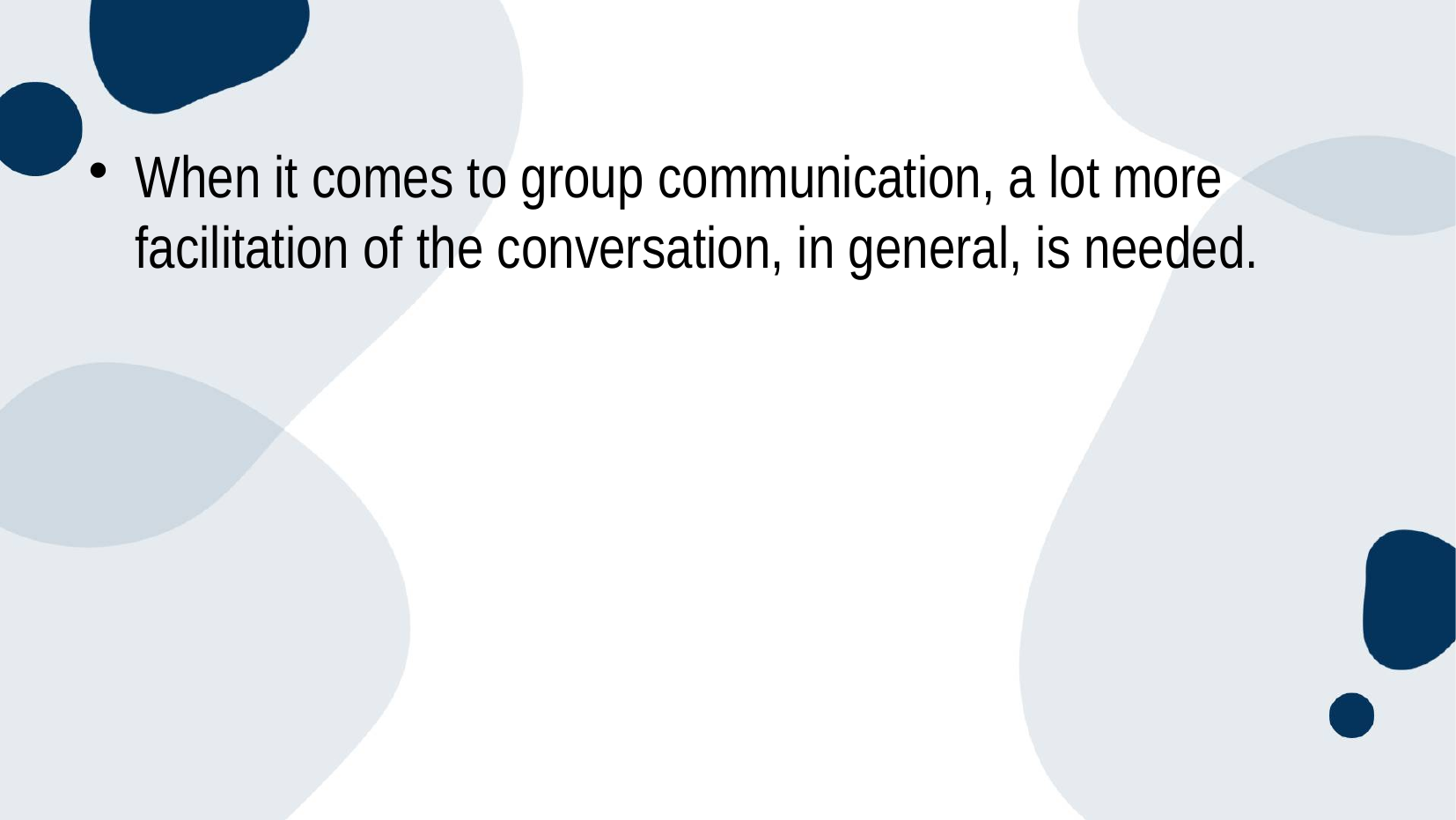

#
When it comes to group communication, a lot more facilitation of the conversation, in general, is needed.